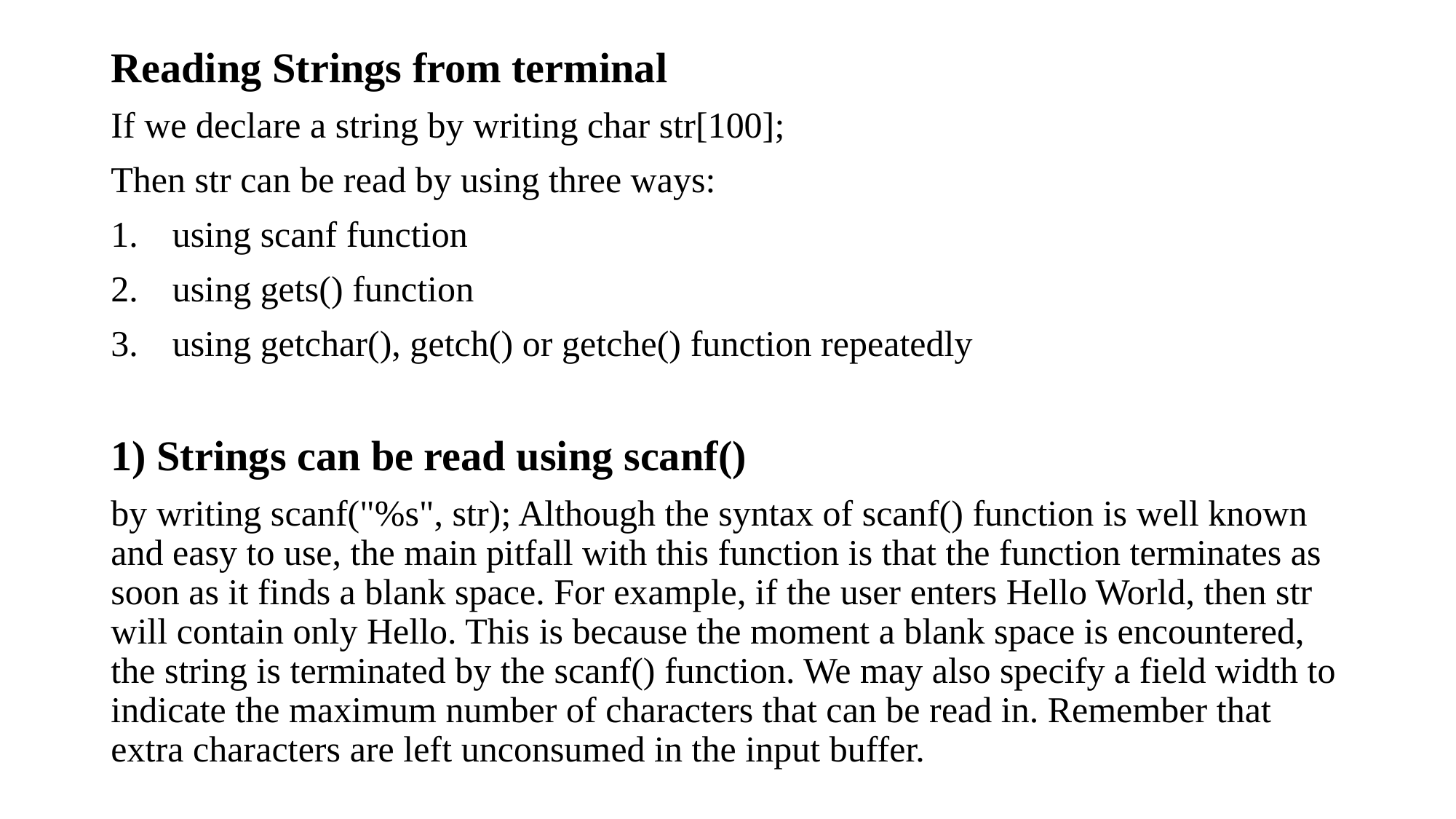

Reading Strings from terminal
If we declare a string by writing char str[100];
Then str can be read by using three ways:
using scanf function
using gets() function
using getchar(), getch() or getche() function repeatedly

1) Strings can be read using scanf()
by writing scanf("%s", str); Although the syntax of scanf() function is well known and easy to use, the main pitfall with this function is that the function terminates as soon as it finds a blank space. For example, if the user enters Hello World, then str will contain only Hello. This is because the moment a blank space is encountered, the string is terminated by the scanf() function. We may also specify a field width to indicate the maximum number of characters that can be read in. Remember that extra characters are left unconsumed in the input buffer.